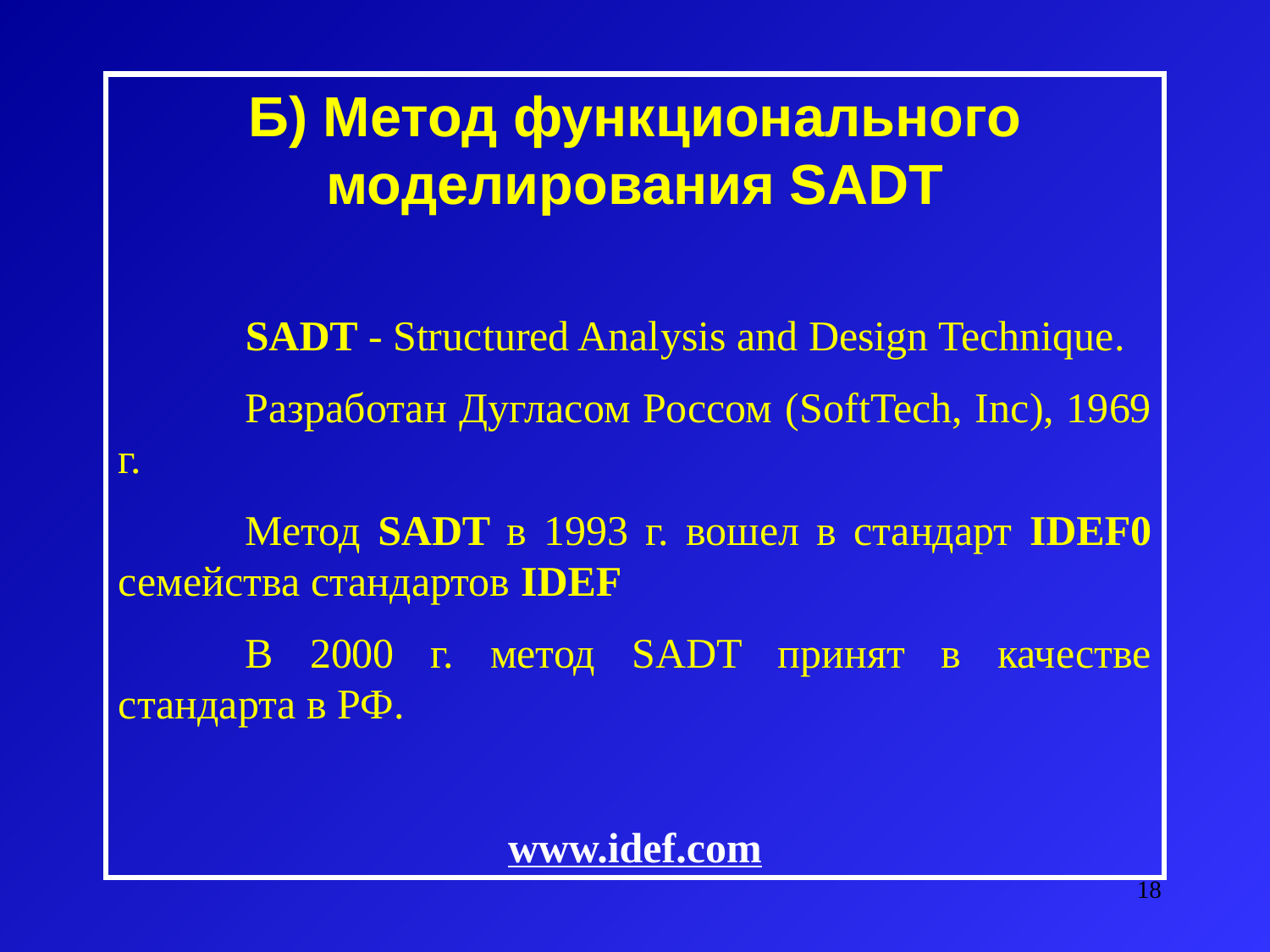

Б) Метод функционального моделирования SADT

	SADT - Structured Analysis and Design Technique.
	Разработан Дугласом Россом (SoftTech, Inc), 1969 г.
	Метод SADT в 1993 г. вошел в стандарт IDEF0 семейства стандартов IDEF
	В 2000 г. метод SADT принят в качестве стандарта в РФ.

www.idef.com
18